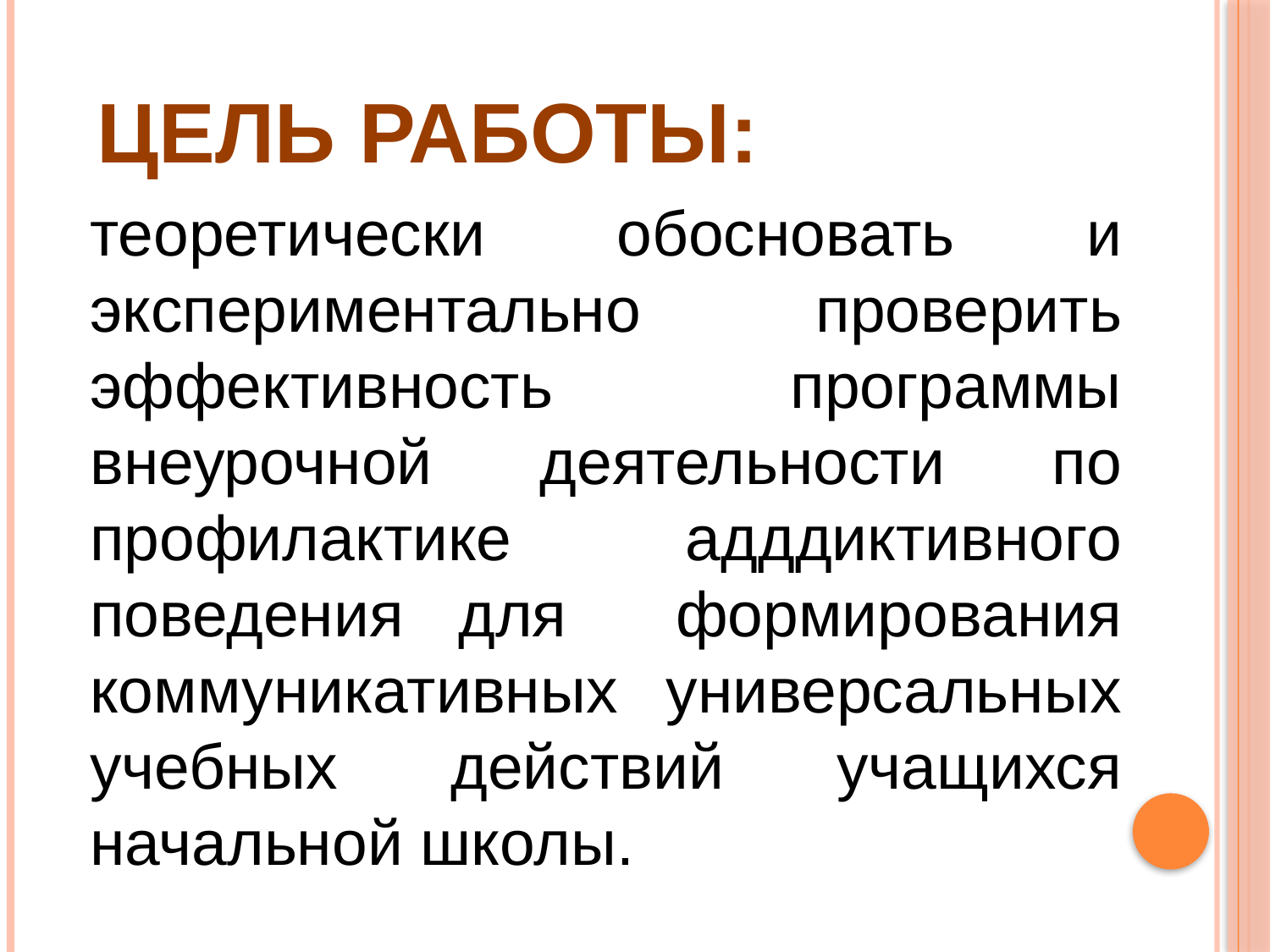

# Цель работы:
теоретически обосновать и экспериментально проверить эффективность программы внеурочной деятельности по профилактике адддиктивного поведения для  формирования коммуникативных универсальных учебных действий учащихся начальной школы.